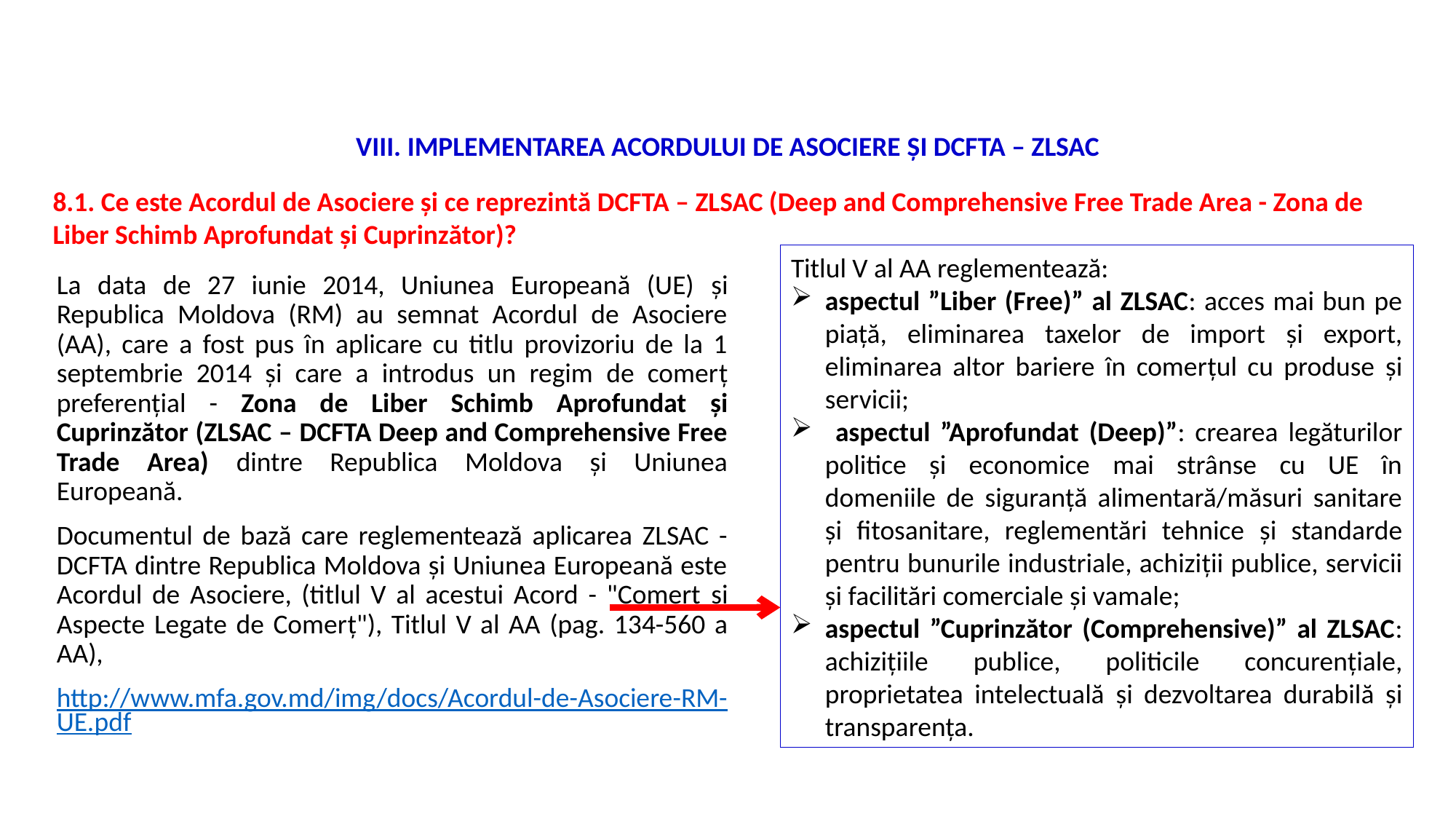

VIII. IMPLEMENTAREA ACORDULUI DE ASOCIERE ȘI DCFTA – ZLSAC
8.1. Ce este Acordul de Asociere şi ce reprezintă DCFTA – ZLSAC (Deep and Comprehensive Free Trade Area - Zona de Liber Schimb Aprofundat și Cuprinzător)?
Titlul V al AA reglementează:
aspectul ”Liber (Free)” al ZLSAC: acces mai bun pe piață, eliminarea taxelor de import și export, eliminarea altor bariere în comerțul cu produse și servicii;
 aspectul ”Aprofundat (Deep)”: crearea legăturilor politice și economice mai strânse cu UE în domeniile de siguranță alimentară/măsuri sanitare și fitosanitare, reglementări tehnice și standarde pentru bunurile industriale, achiziții publice, servicii și facilitări comerciale și vamale;
aspectul ”Cuprinzător (Comprehensive)” al ZLSAC: achizițiile publice, politicile concurențiale, proprietatea intelectuală și dezvoltarea durabilă și transparența.
La data de 27 iunie 2014, Uniunea Europeană (UE) și Republica Moldova (RM) au semnat Acordul de Asociere (AA), care a fost pus în aplicare cu titlu provizoriu de la 1 septembrie 2014 şi care a introdus un regim de comerț preferențial - Zona de Liber Schimb Aprofundat și Cuprinzător (ZLSAC – DCFTA Deep and Comprehensive Free Trade Area) dintre Republica Moldova şi Uniunea Europeană.
Documentul de bază care reglementează aplicarea ZLSAC - DCFTA dintre Republica Moldova şi Uniunea Europeană este Acordul de Asociere, (titlul V al acestui Acord - "Comerţ și Aspecte Legate de Comerț"), Titlul V al AA (pag. 134-560 a AA),
http://www.mfa.gov.md/img/docs/Acordul-de-Asociere-RM-UE.pdf